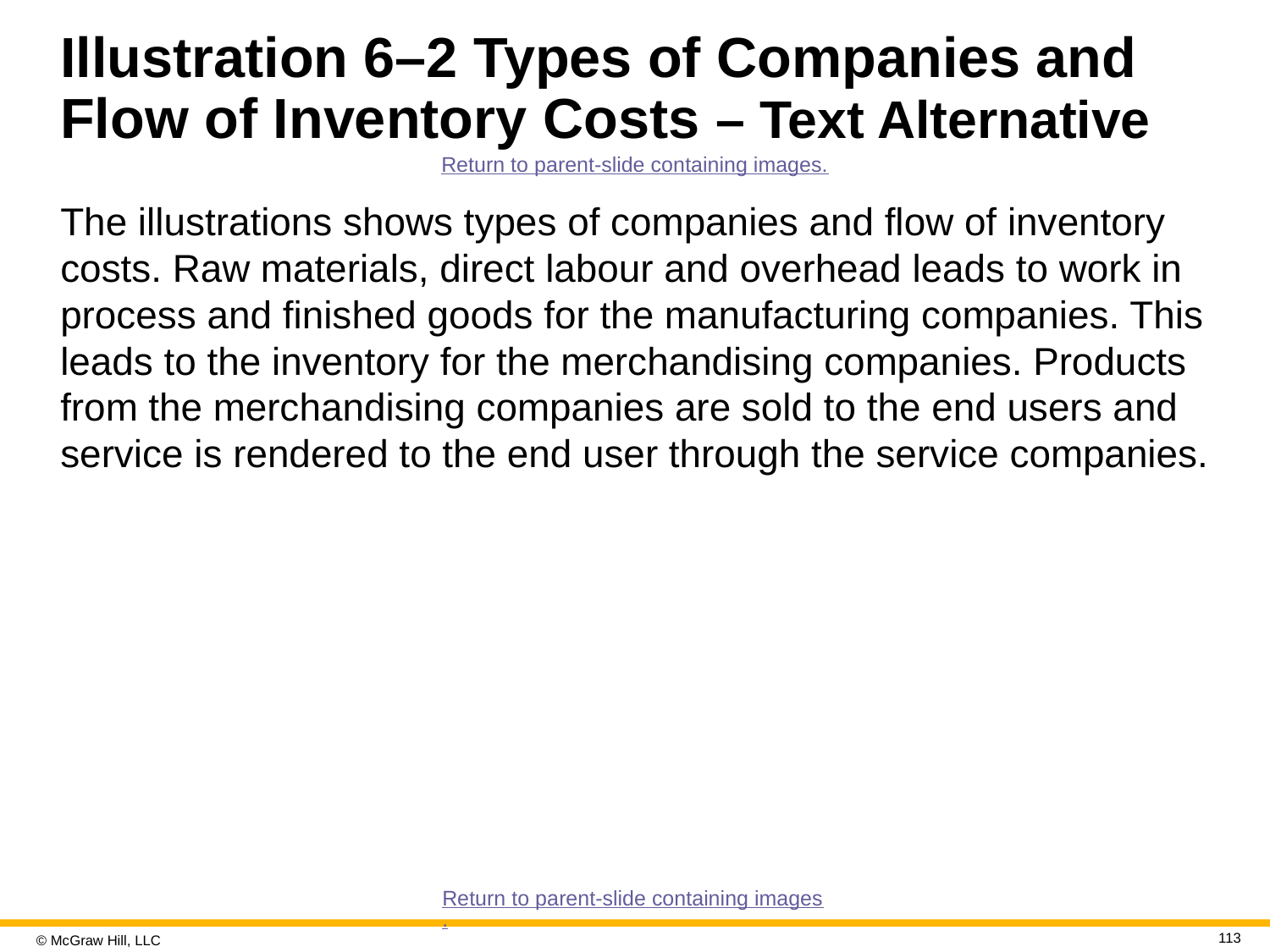

# Illustration 6–2 Types of Companies and Flow of Inventory Costs – Text Alternative
Return to parent-slide containing images.
The illustrations shows types of companies and flow of inventory costs. Raw materials, direct labour and overhead leads to work in process and finished goods for the manufacturing companies. This leads to the inventory for the merchandising companies. Products from the merchandising companies are sold to the end users and service is rendered to the end user through the service companies.
Return to parent-slide containing images.
113